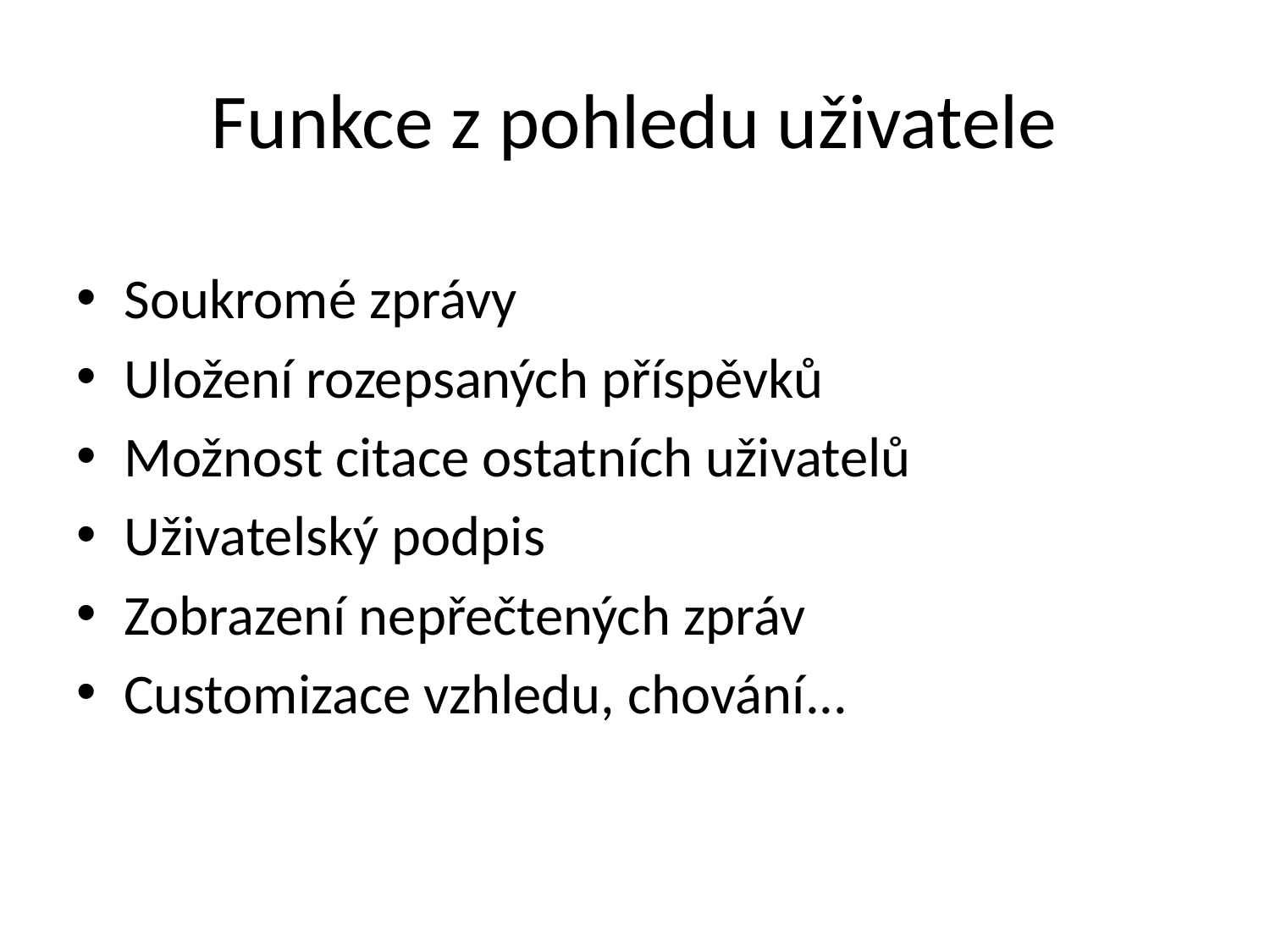

# Funkce z pohledu uživatele
Soukromé zprávy
Uložení rozepsaných příspěvků
Možnost citace ostatních uživatelů
Uživatelský podpis
Zobrazení nepřečtených zpráv
Customizace vzhledu, chování...